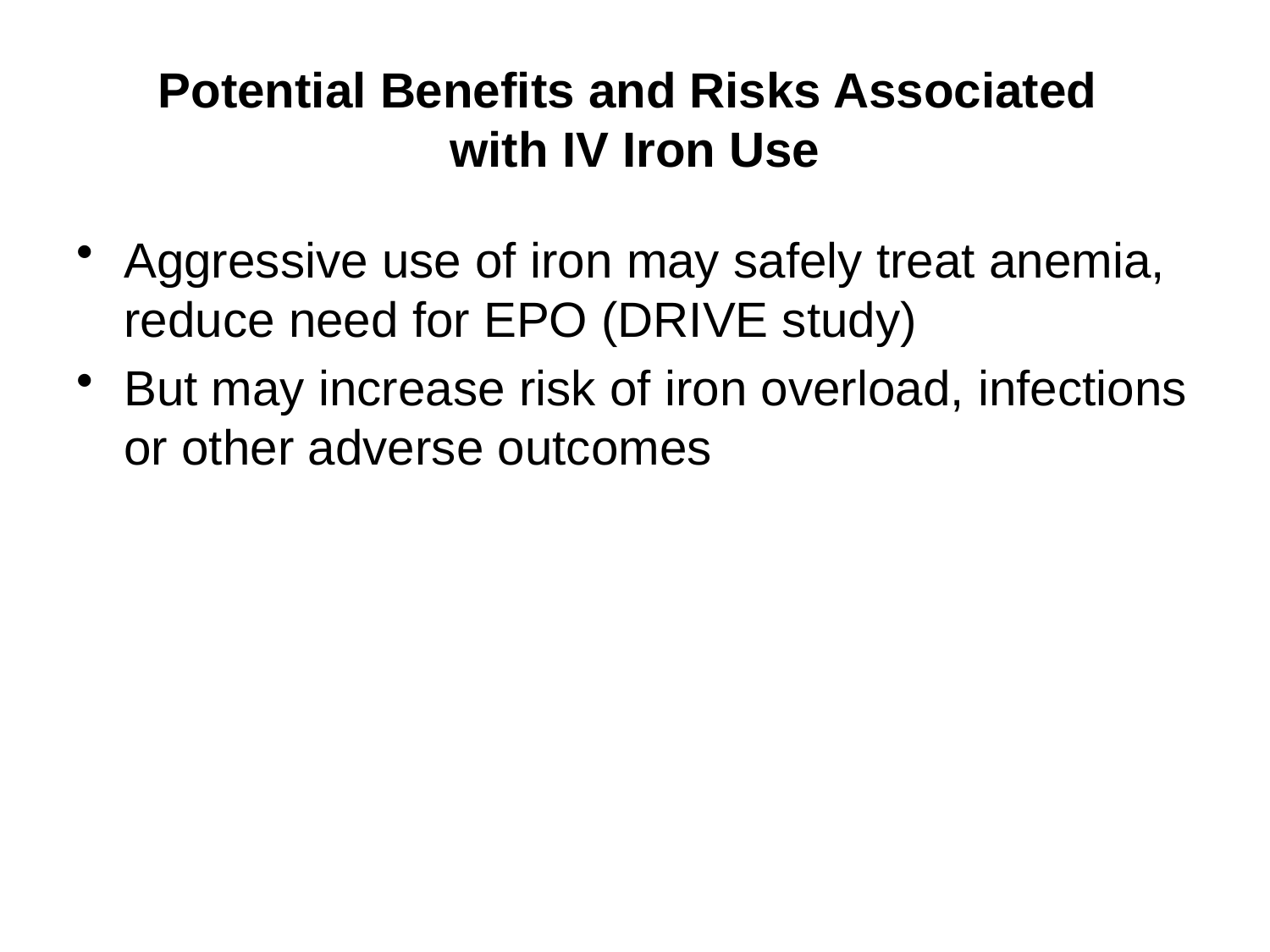

# Potential Benefits and Risks Associated with IV Iron Use
Aggressive use of iron may safely treat anemia, reduce need for EPO (DRIVE study)
But may increase risk of iron overload, infections or other adverse outcomes